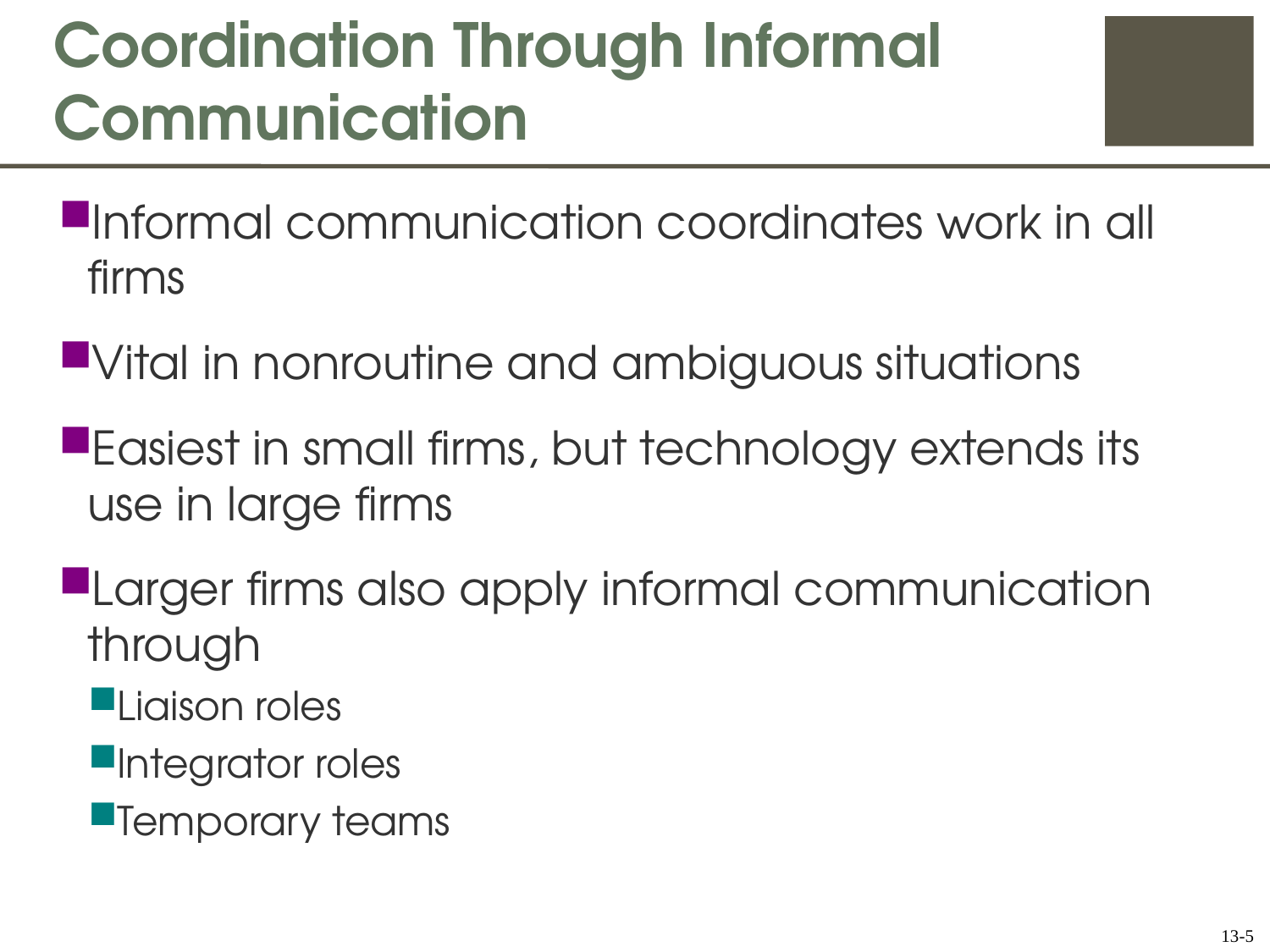

# Coordination Through Informal Communication
Informal communication coordinates work in all firms
Vital in nonroutine and ambiguous situations
Easiest in small firms, but technology extends its use in large firms
Larger firms also apply informal communication through
Liaison roles
Integrator roles
Temporary teams